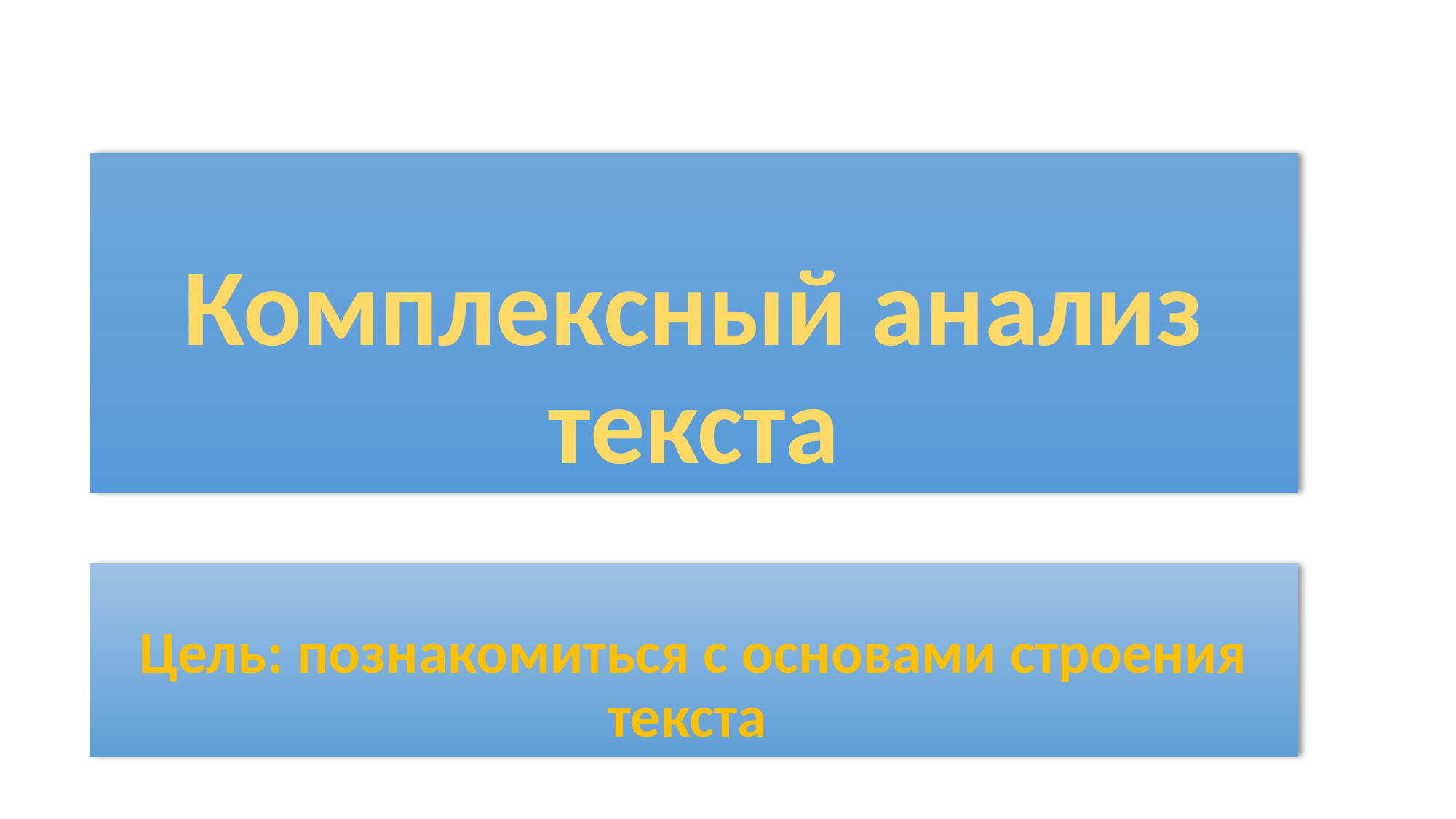

# Комплексный анализ текста

Цель: познакомиться с основами строения текста